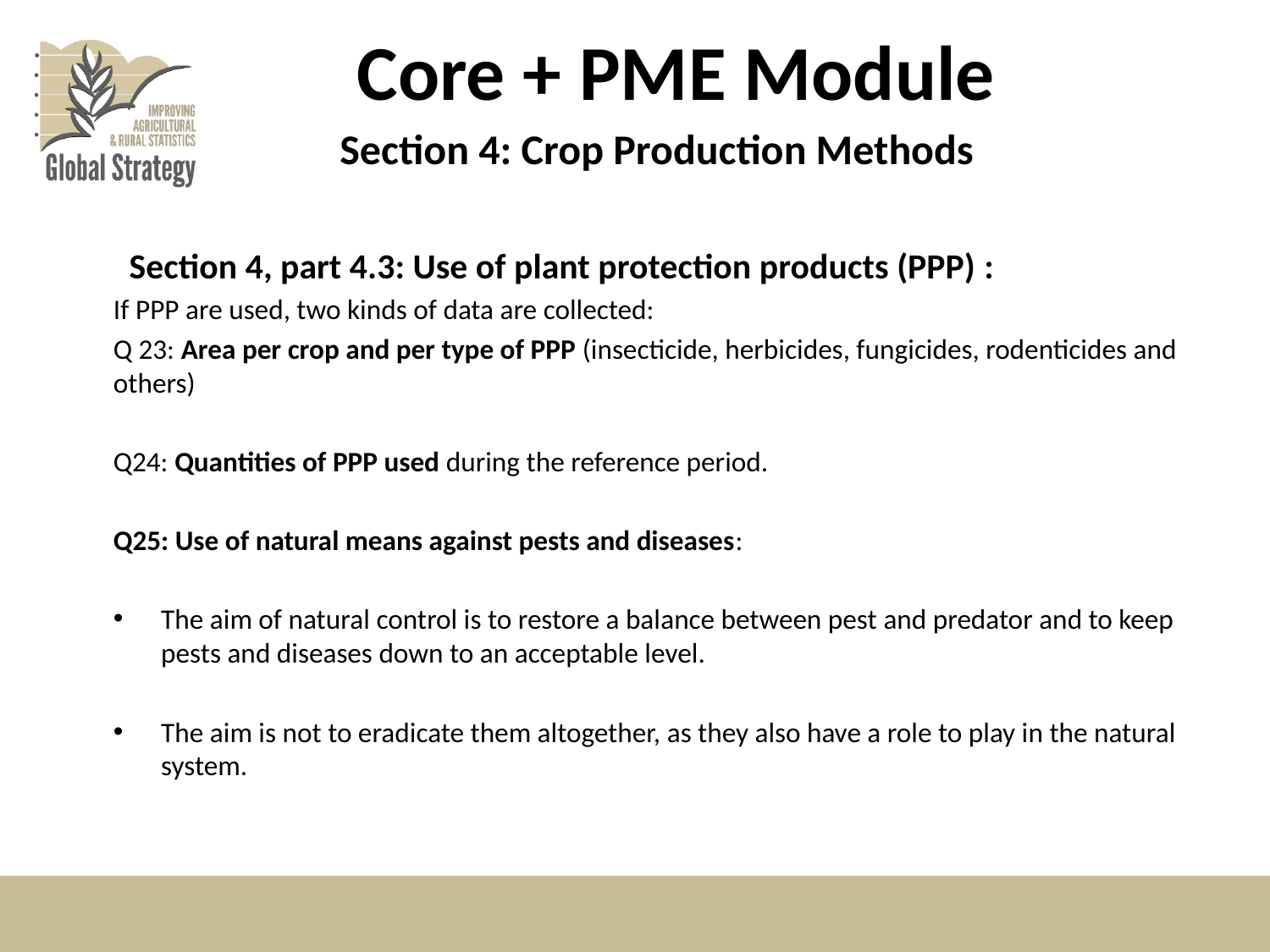

# Core + PME Module
Section 4: Crop Production Methods

Section 4, part 4.3: Use of plant protection products (PPP) :
If PPP are used, two kinds of data are collected:
Q 23: Area per crop and per type of PPP (insecticide, herbicides, fungicides, rodenticides and others)

Q24: Quantities of PPP used during the reference period.

Q25: Use of natural means against pests and diseases:

The aim of natural control is to restore a balance between pest and predator and to keep pests and diseases down to an acceptable level.

The aim is not to eradicate them altogether, as they also have a role to play in the natural system.